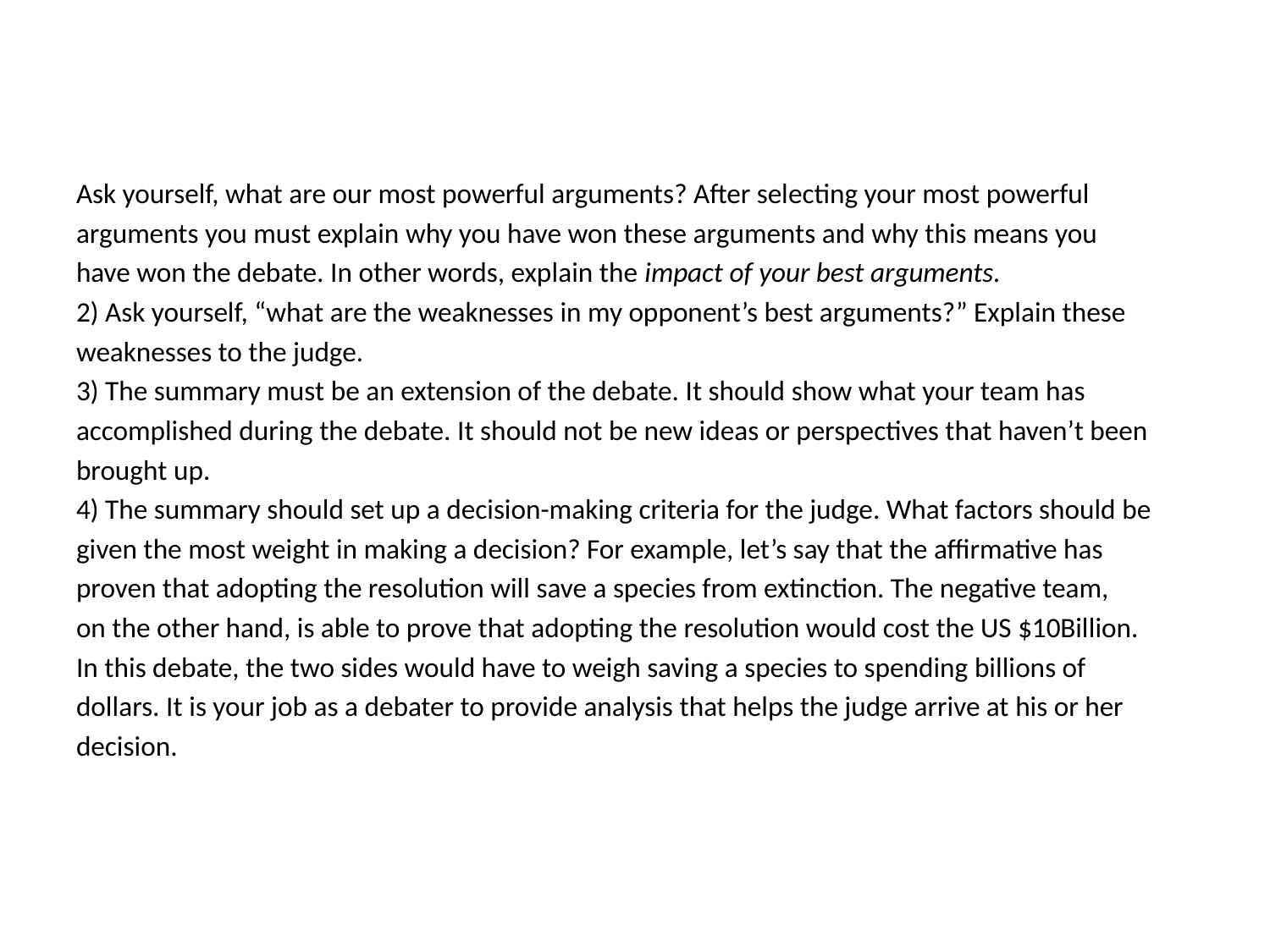

#
Ask yourself, what are our most powerful arguments? After selecting your most powerful
arguments you must explain why you have won these arguments and why this means you
have won the debate. In other words, explain the impact of your best arguments.
2) Ask yourself, “what are the weaknesses in my opponent’s best arguments?” Explain these
weaknesses to the judge.
3) The summary must be an extension of the debate. It should show what your team has
accomplished during the debate. It should not be new ideas or perspectives that haven’t been
brought up.
4) The summary should set up a decision-making criteria for the judge. What factors should be
given the most weight in making a decision? For example, let’s say that the affirmative has
proven that adopting the resolution will save a species from extinction. The negative team,
on the other hand, is able to prove that adopting the resolution would cost the US $10Billion.
In this debate, the two sides would have to weigh saving a species to spending billions of
dollars. It is your job as a debater to provide analysis that helps the judge arrive at his or her
decision.